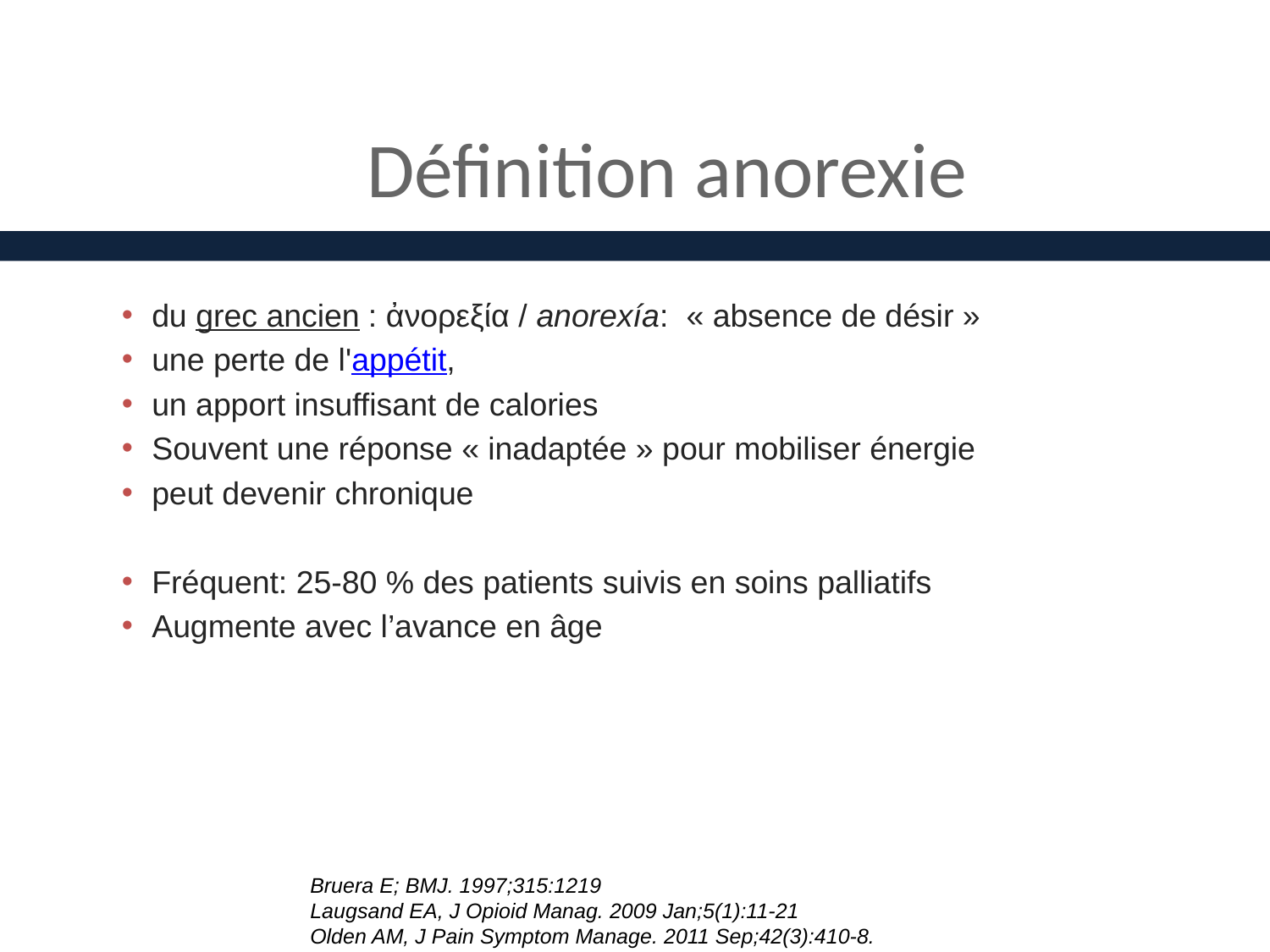

# Définition anorexie

du grec ancien : ἀνορεξία / anorexía:  « absence de désir »
une perte de l'appétit,
un apport insuffisant de calories
Souvent une réponse « inadaptée » pour mobiliser énergie
peut devenir chronique

Fréquent: 25-80 % des patients suivis en soins palliatifs
Augmente avec l’avance en âge
Bruera E; BMJ. 1997;315:1219
Laugsand EA, J Opioid Manag. 2009 Jan;5(1):11-21
Olden AM, J Pain Symptom Manage. 2011 Sep;42(3):410-8.